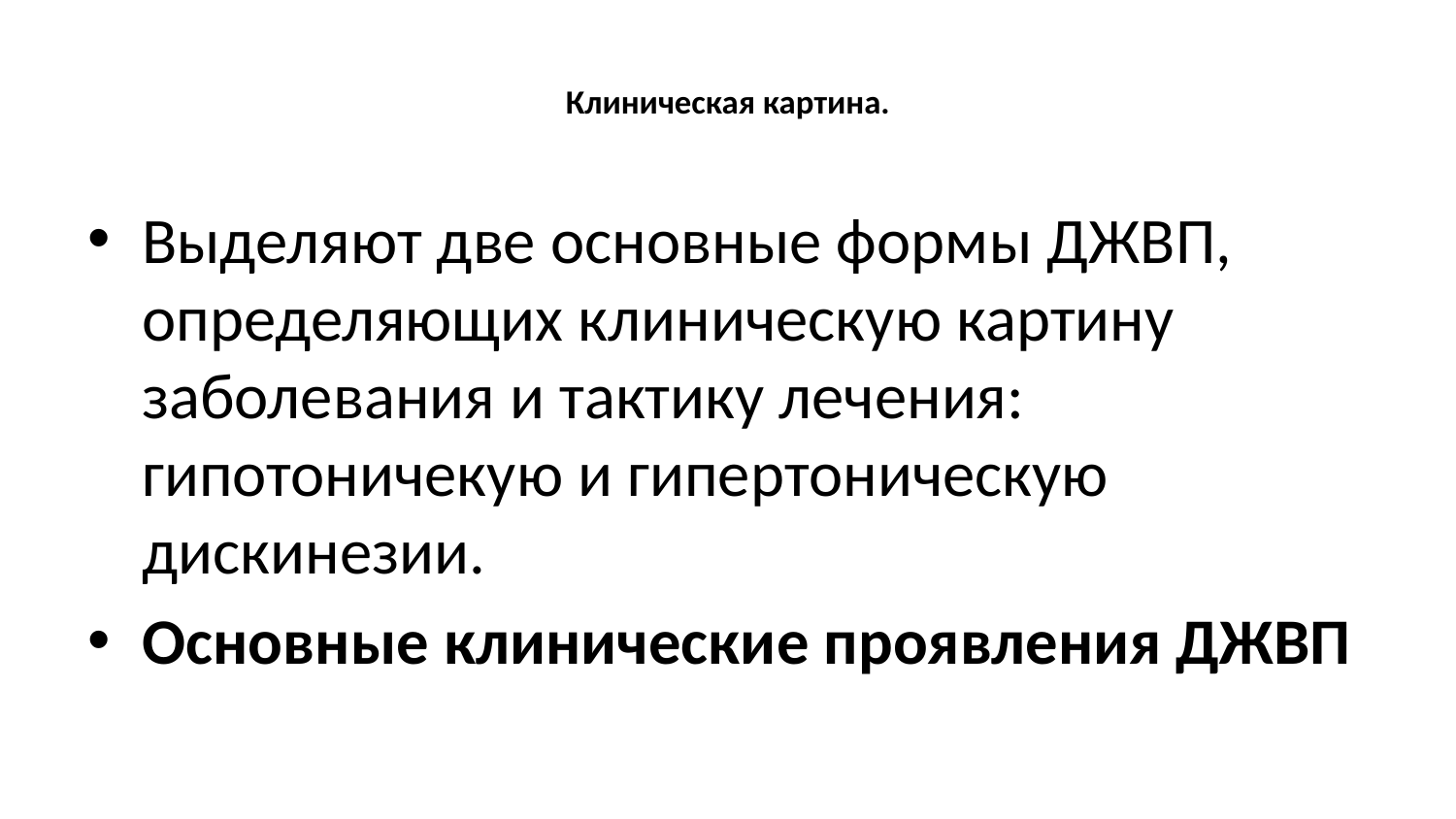

# Клиническая картина.
Выделяют две основные формы ДЖВП, определяющих клиническую картину заболевания и тактику лечения: гипотоничекую и гипертоническую дискинезии.
Основные клинические проявления ДЖВП